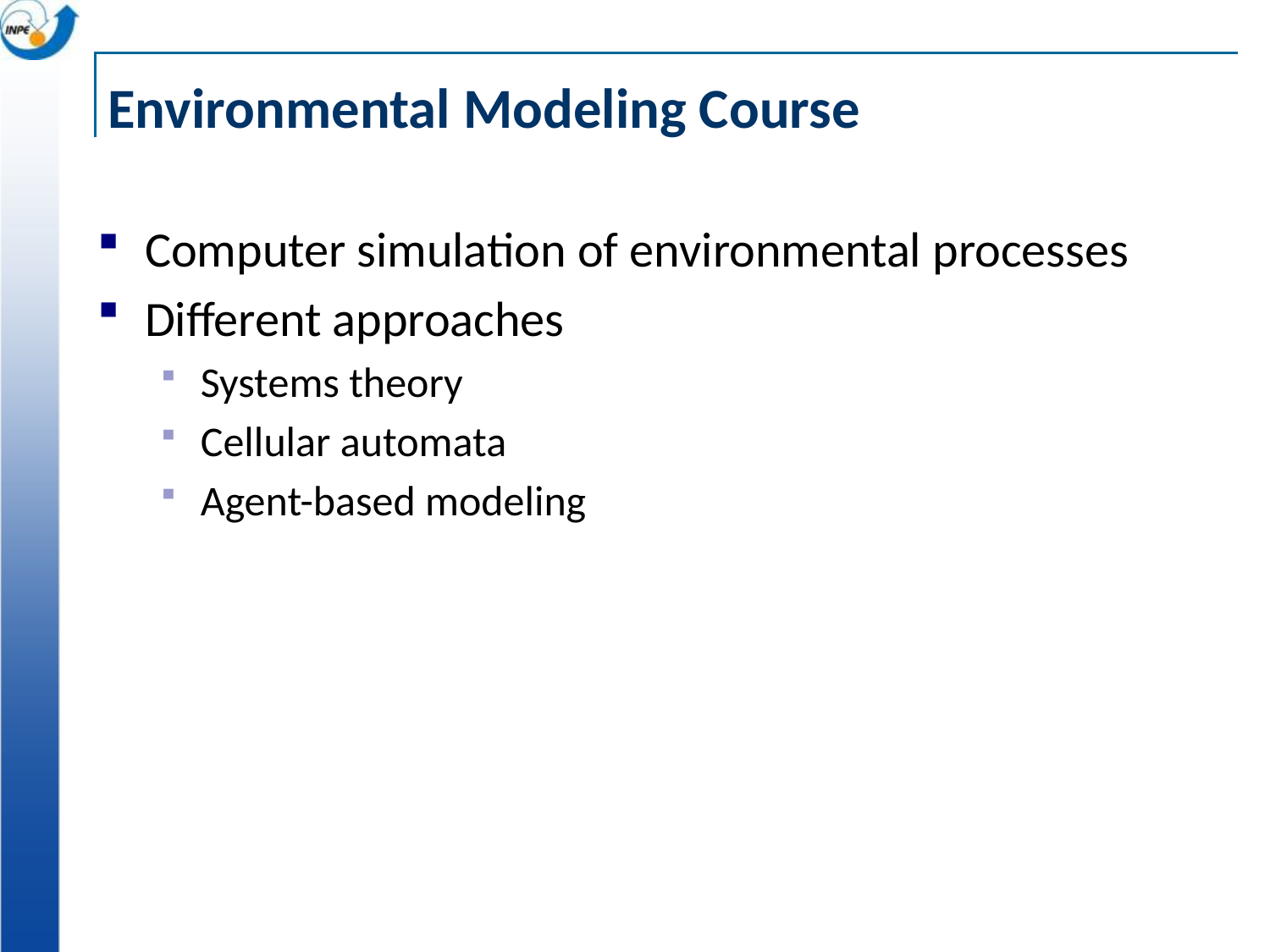

# Environmental Modeling Course
Computer simulation of environmental processes
Different approaches
Systems theory
Cellular automata
Agent-based modeling